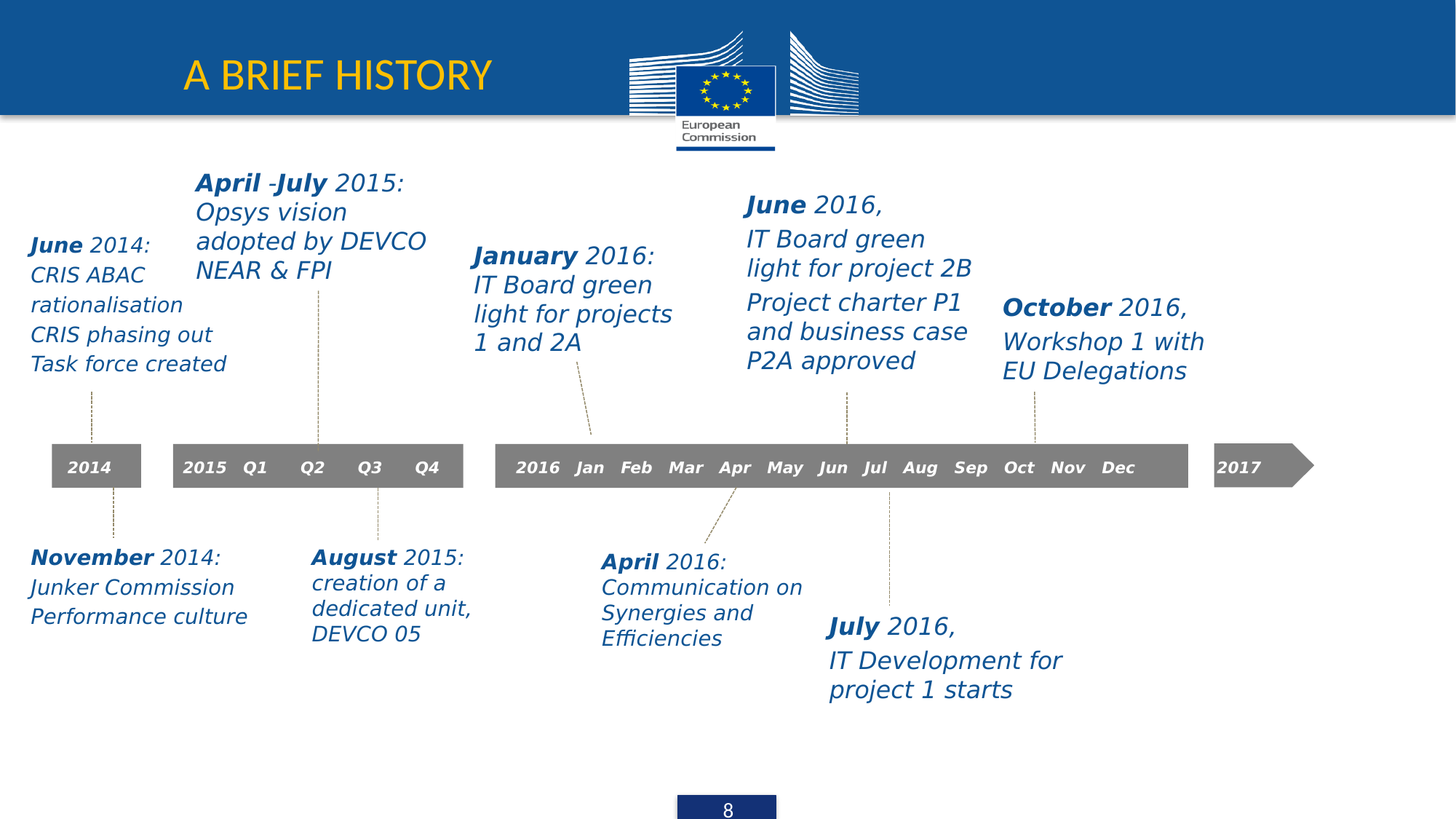

A BRIEF HISTORY
April -July 2015: Opsys vision adopted by DEVCO NEAR & FPI
June 2016,
IT Board green light for project 2B
Project charter P1 and business case P2A approved
June 2014:
CRIS ABAC
rationalisation
CRIS phasing out
Task force created
January 2016: IT Board green light for projects 1 and 2A
October 2016,
Workshop 1 with EU Delegations

2014             2015   Q1      Q2      Q3      Q4              2016   Jan   Feb   Mar   Apr   May   Jun   Jul   Aug   Sep   Oct   Nov   Dec               2017
November 2014:
Junker Commission
Performance culture
August 2015: creation of a dedicated unit, DEVCO 05
April 2016: Communication on Synergies and Efficiencies
July 2016,
IT Development for project 1 starts
8